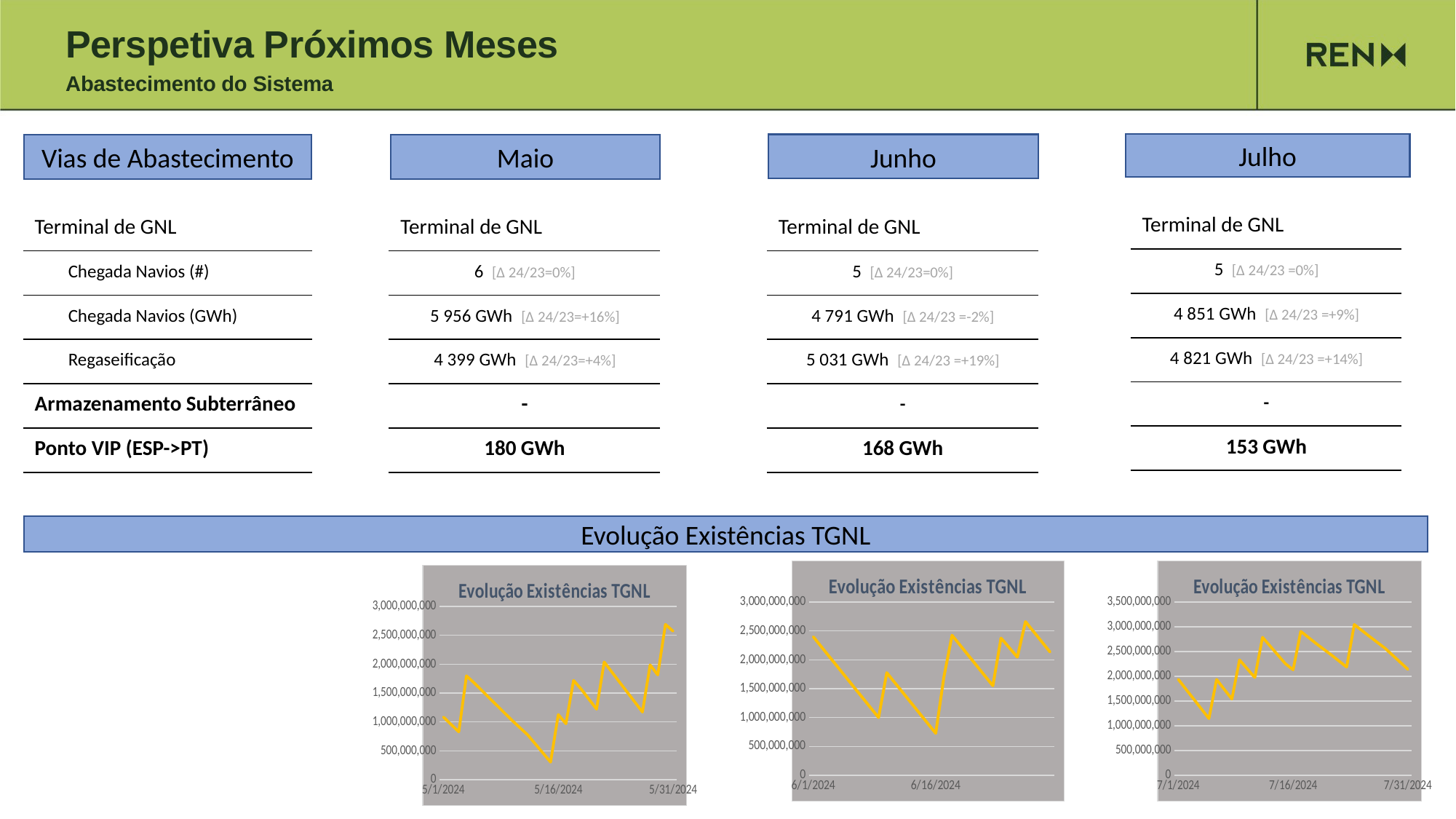

Perspetiva Próximos Meses
Abastecimento do Sistema
Junho
Julho
Vias de Abastecimento
Maio
| Terminal de GNL |
| --- |
| 5 [Δ 24/23 =0%] |
| 4 851 GWh [Δ 24/23 =+9%] |
| 4 821 GWh [Δ 24/23 =+14%] |
| - |
| 153 GWh |
| Terminal de GNL |
| --- |
| Chegada Navios (#) |
| Chegada Navios (GWh) |
| Regaseificação |
| Armazenamento Subterrâneo |
| Ponto VIP (ESP->PT) |
| Terminal de GNL |
| --- |
| 6 [Δ 24/23=0%] |
| 5 956 GWh [Δ 24/23=+16%] |
| 4 399 GWh [Δ 24/23=+4%] |
| - |
| 180 GWh |
| Terminal de GNL |
| --- |
| 5 [Δ 24/23=0%] |
| 4 791 GWh [Δ 24/23 =-2%] |
| 5 031 GWh [Δ 24/23 =+19%] |
| - |
| 168 GWh |
Evolução Existências TGNL

### Chart: Evolução Existências TGNL

| Category |  |
|---|---|
| 45474 | 1938290376.0 |
| 45475 | 1740052543.0 |
| 45476 | 1541814710.0 |
| 45477 | 1343576877.0 |
| 45478 | 1145339044.0 |
| 45479 | 1937101211.0 |
| 45480 | 1738863378.0 |
| 45481 | 1540625545.0 |
| 45482 | 2332387712.0 |
| 45483 | 2154149879.0 |
| 45484 | 1975912046.0 |
| 45485 | 2787674213.0 |
| 45486 | 2609436380.0 |
| 45487 | 2431198547.0 |
| 45488 | 2252960714.0 |
| 45489 | 2130980310.0 |
| 45490 | 2907861877.0 |
| 45491 | 2785832038.0 |
| 45492 | 2664418503.0 |
| 45493 | 2547203838.0 |
| 45494 | 2430715518.0 |
| 45495 | 2309117068.0 |
| 45496 | 2187163428.0 |
| 45497 | 3046859330.0 |
| 45498 | 2924836269.0 |
| 45499 | 2803450538.0 |
| 45500 | 2686261666.0 |
| 45501 | 2568953733.0 |
| 45502 | 2426524350.0 |
| 45503 | 2283739003.0 |
| 45504 | 2140845128.0 |

### Chart: Evolução Existências TGNL

| Category |  |
|---|---|
| 45444 | 2398784277.0 |
| 45445 | 2223827835.0 |
| 45446 | 2048871393.0 |
| 45447 | 1873914951.0 |
| 45448 | 1698958509.0 |
| 45449 | 1524002067.0 |
| 45450 | 1349045625.0 |
| 45451 | 1174089183.0 |
| 45452 | 999132741.0 |
| 45453 | 1776657049.0 |
| 45454 | 1601700607.0 |
| 45455 | 1426744165.0 |
| 45456 | 1251787723.0 |
| 45457 | 1076831281.0 |
| 45458 | 901874839.0 |
| 45459 | 726918397.0 |
| 45460 | 1701961955.0 |
| 45461 | 2426005513.0 |
| 45462 | 2251049071.0 |
| 45463 | 2076092629.0 |
| 45464 | 1901136187.0 |
| 45465 | 1726179745.0 |
| 45466 | 1551223303.0 |
| 45467 | 2376266861.0 |
| 45468 | 2211310419.0 |
| 45469 | 2046353977.0 |
| 45470 | 2661397535.0 |
| 45471 | 2486441093.0 |
| 45472 | 2311484651.0 |
| 45473 | 2136528209.0 |

### Chart: Evolução Existências TGNL

| Category |  |
|---|---|
| 45413 | 1084947030.0 |
| 45414 | 955675534.0 |
| 45415 | 827452849.0 |
| 45416 | 1799546808.0 |
| 45417 | 1677296635.0 |
| 45418 | 1546405827.0 |
| 45419 | 1415081483.0 |
| 45420 | 1283603427.0 |
| 45421 | 1152554567.0 |
| 45422 | 1022177724.0 |
| 45423 | 898862038.0 |
| 45424 | 776090322.0 |
| 45425 | 618461326.0 |
| 45426 | 460832330.0 |
| 45427 | 303203334.0 |
| 45428 | 1127088842.0 |
| 45429 | 968817346.0 |
| 45430 | 1718735850.0 |
| 45431 | 1567654354.0 |
| 45432 | 1394382858.0 |
| 45433 | 1221111362.0 |
| 45434 | 2037839866.0 |
| 45435 | 1864568370.0 |
| 45436 | 1691296874.0 |
| 45437 | 1518025378.0 |
| 45438 | 1344753882.0 |
| 45439 | 1171482386.0 |
| 45440 | 1988210890.0 |
| 45441 | 1814939394.0 |
| 45442 | 2688998371.0 |
| 45443 | 2573740719.0 |